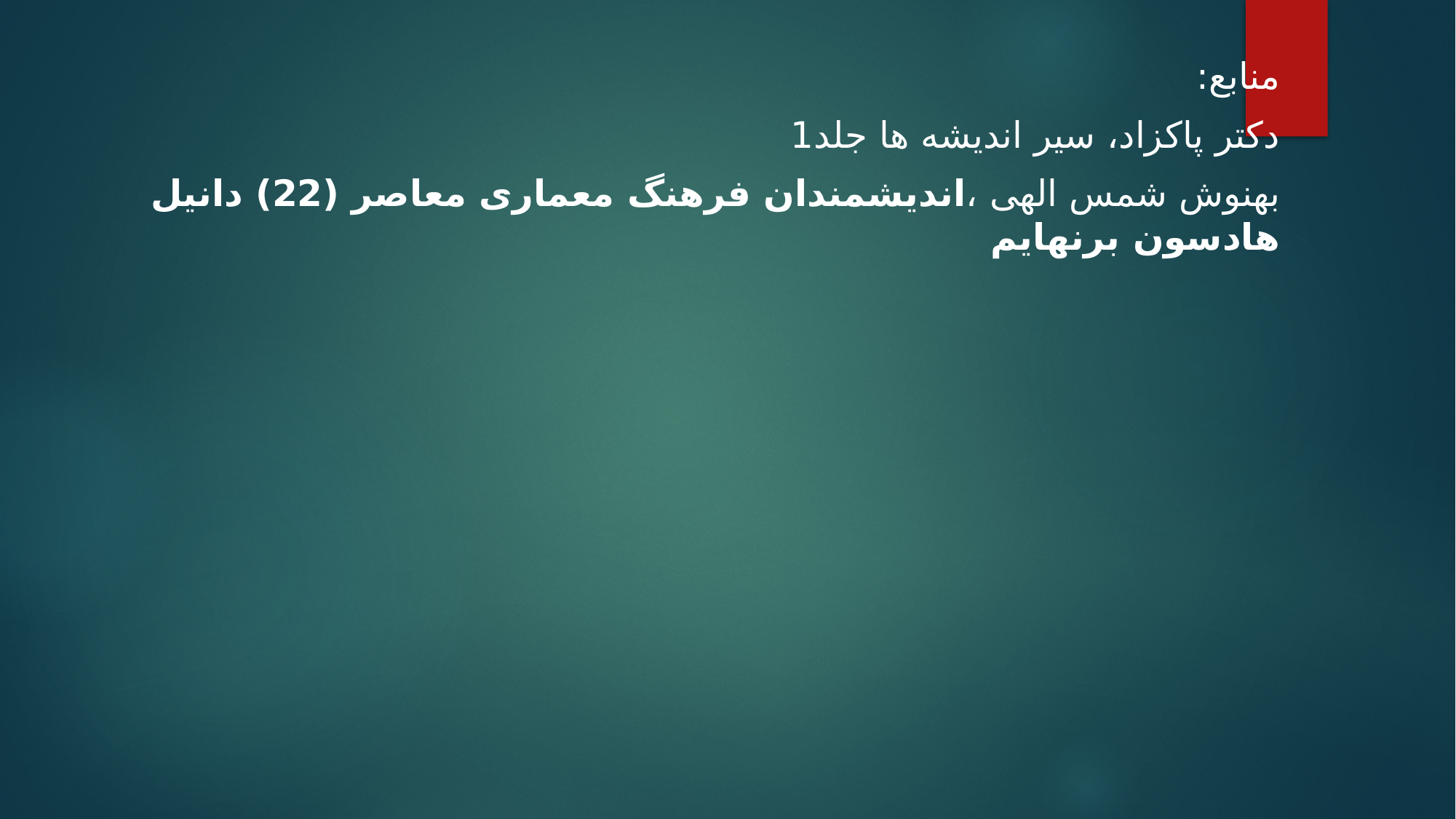

منابع:
دکتر پاکزاد، سیر اندیشه ها جلد1
بهنوش شمس الهی ،اندیشمندان فرهنگ معماری معاصر (22) دانیل هادسون برنهایم